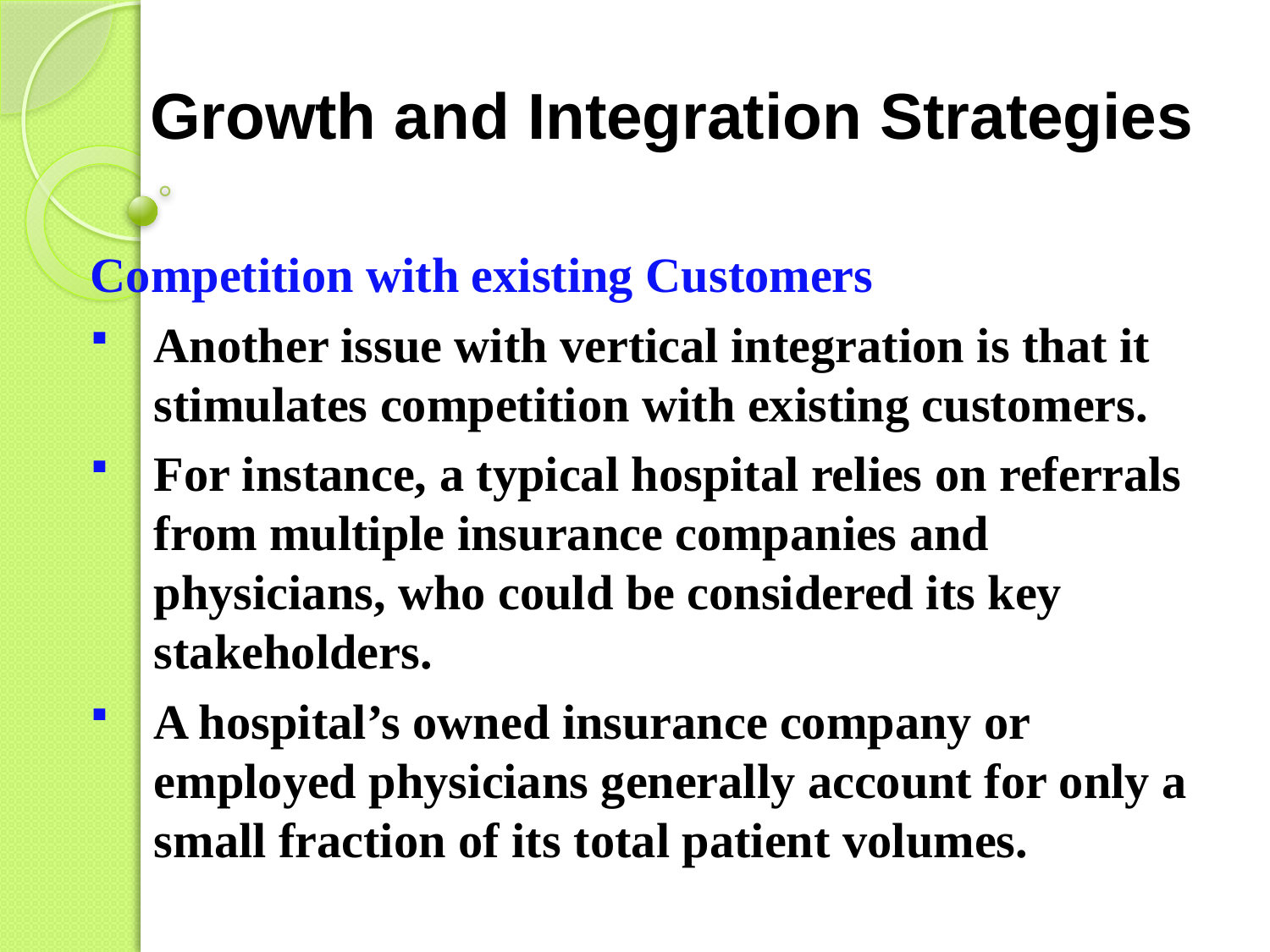

# Growth and Integration Strategies
Competition with existing Customers
Another issue with vertical integration is that it stimulates competition with existing customers.
For instance, a typical hospital relies on referrals from multiple insurance companies and physicians, who could be considered its key stakeholders.
A hospital’s owned insurance company or employed physicians generally account for only a small fraction of its total patient volumes.